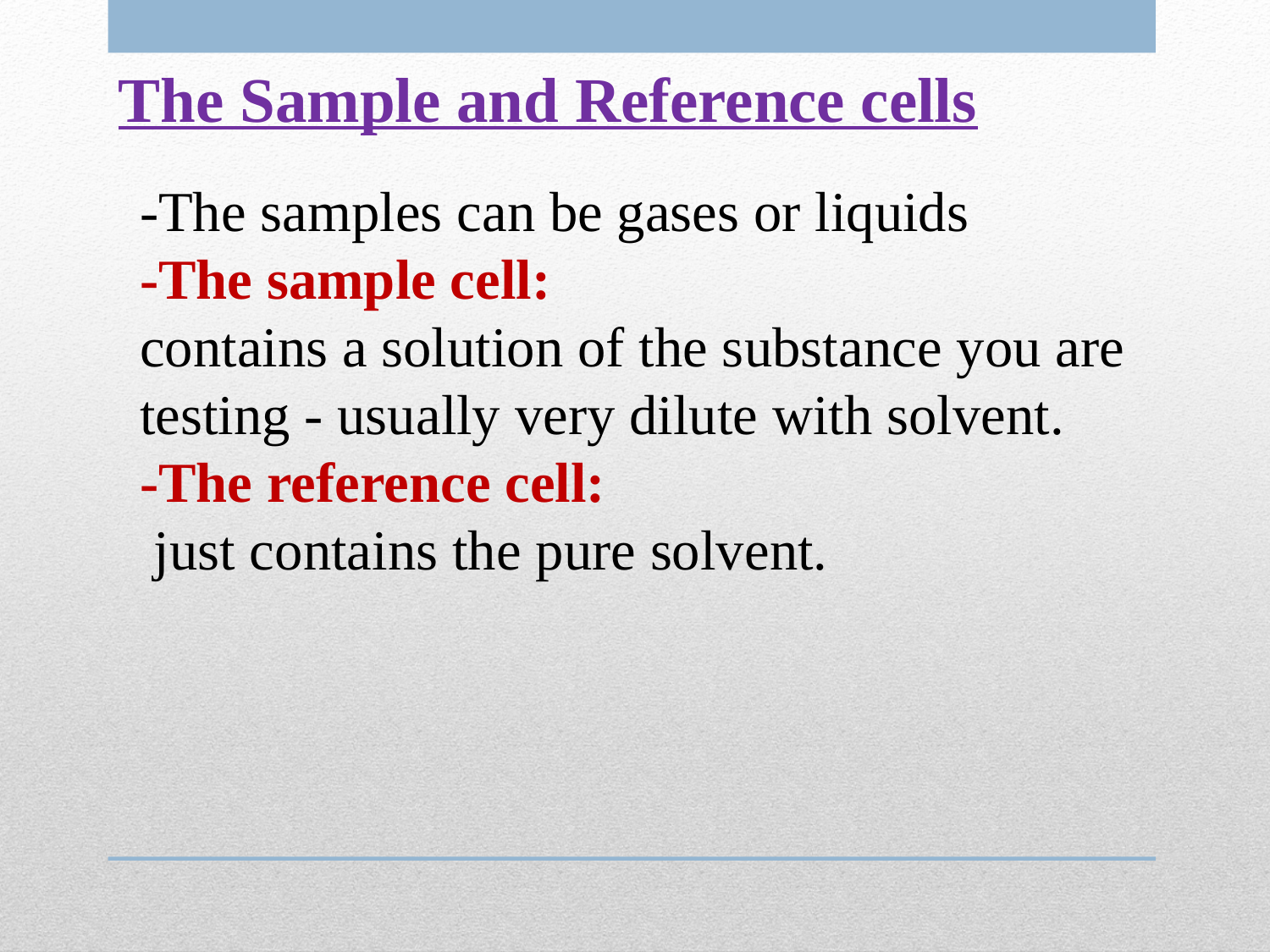

The Sample and Reference cells

-The samples can be gases or liquids
-The sample cell:
contains a solution of the substance you are testing - usually very dilute with solvent.
-The reference cell:
 just contains the pure solvent.